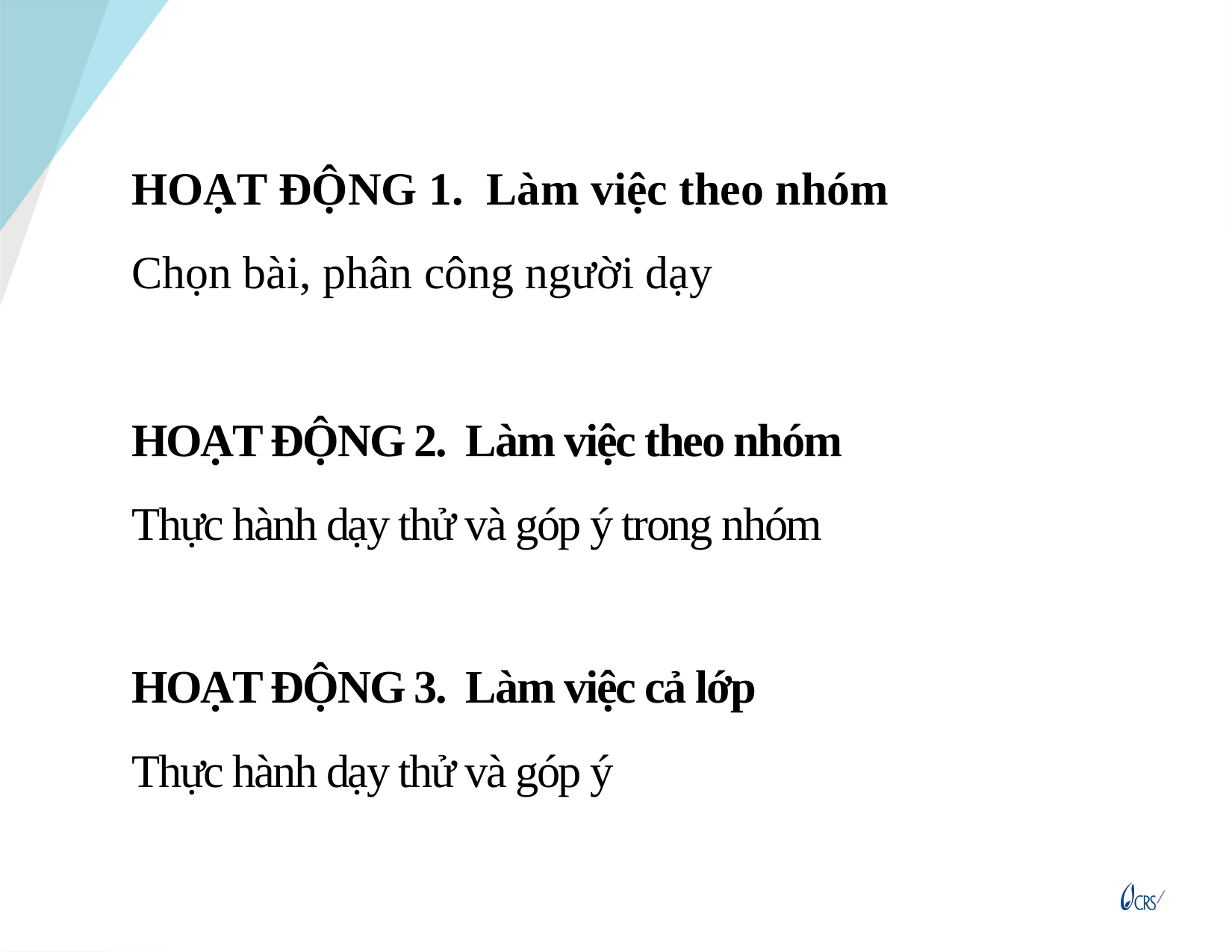

# HOẠT ĐỘNG 1.  Làm việc theo nhóm Chọn bài, phân công người dạy
HOẠT ĐỘNG 2.  Làm việc theo nhóm
Thực hành dạy thử và góp ý trong nhóm
HOẠT ĐỘNG 3.  Làm việc cả lớp
Thực hành dạy thử và góp ý
32